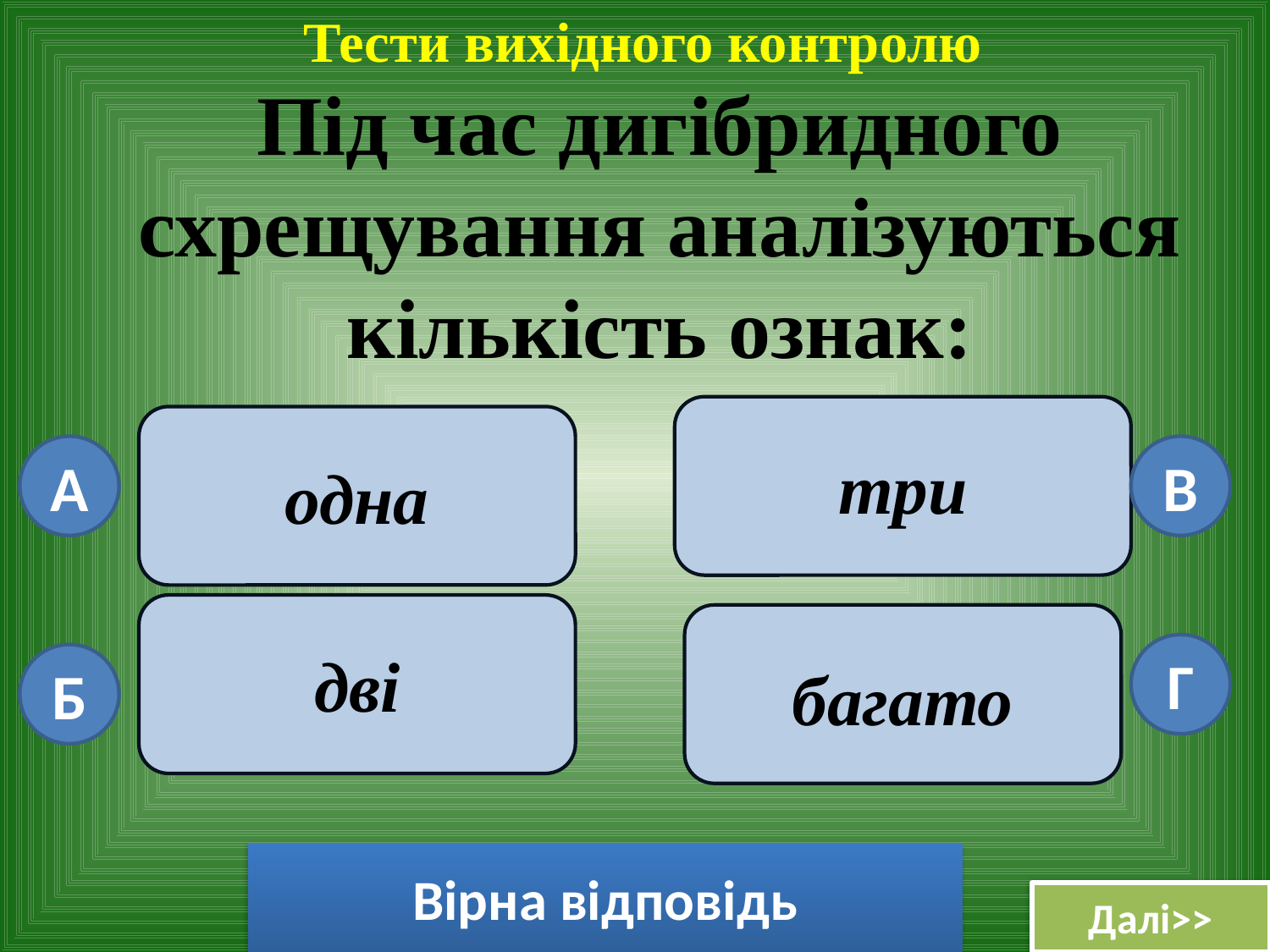

Тести вихідного контролю
# Під час дигібридного схрещування аналізуються кількість ознак:
три
одна

А

В

дві

багато

Г

Б

Вірна відповідь
Далі>>